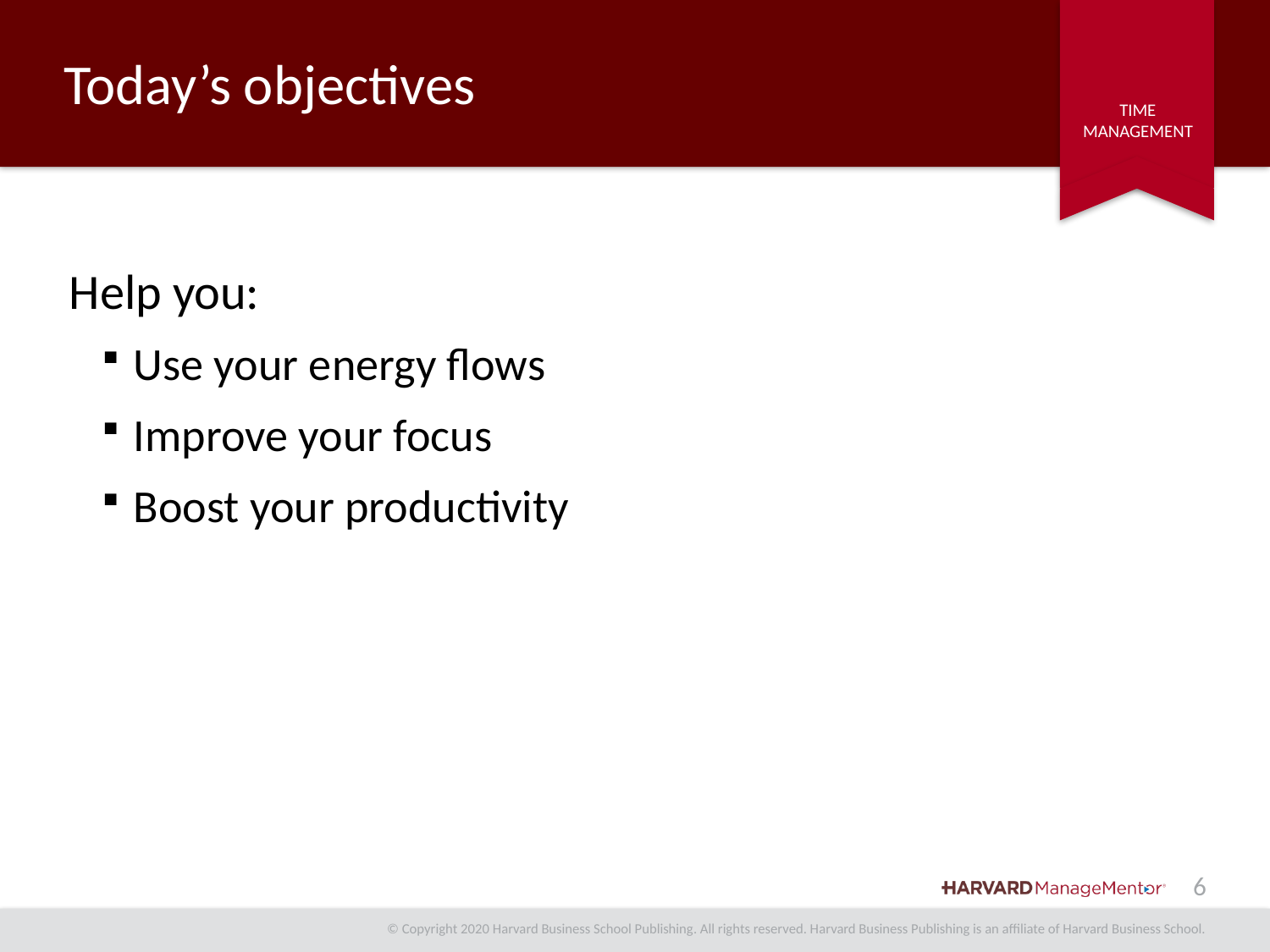

# Today’s objectives
Help you:
Use your energy flows
Improve your focus
Boost your productivity